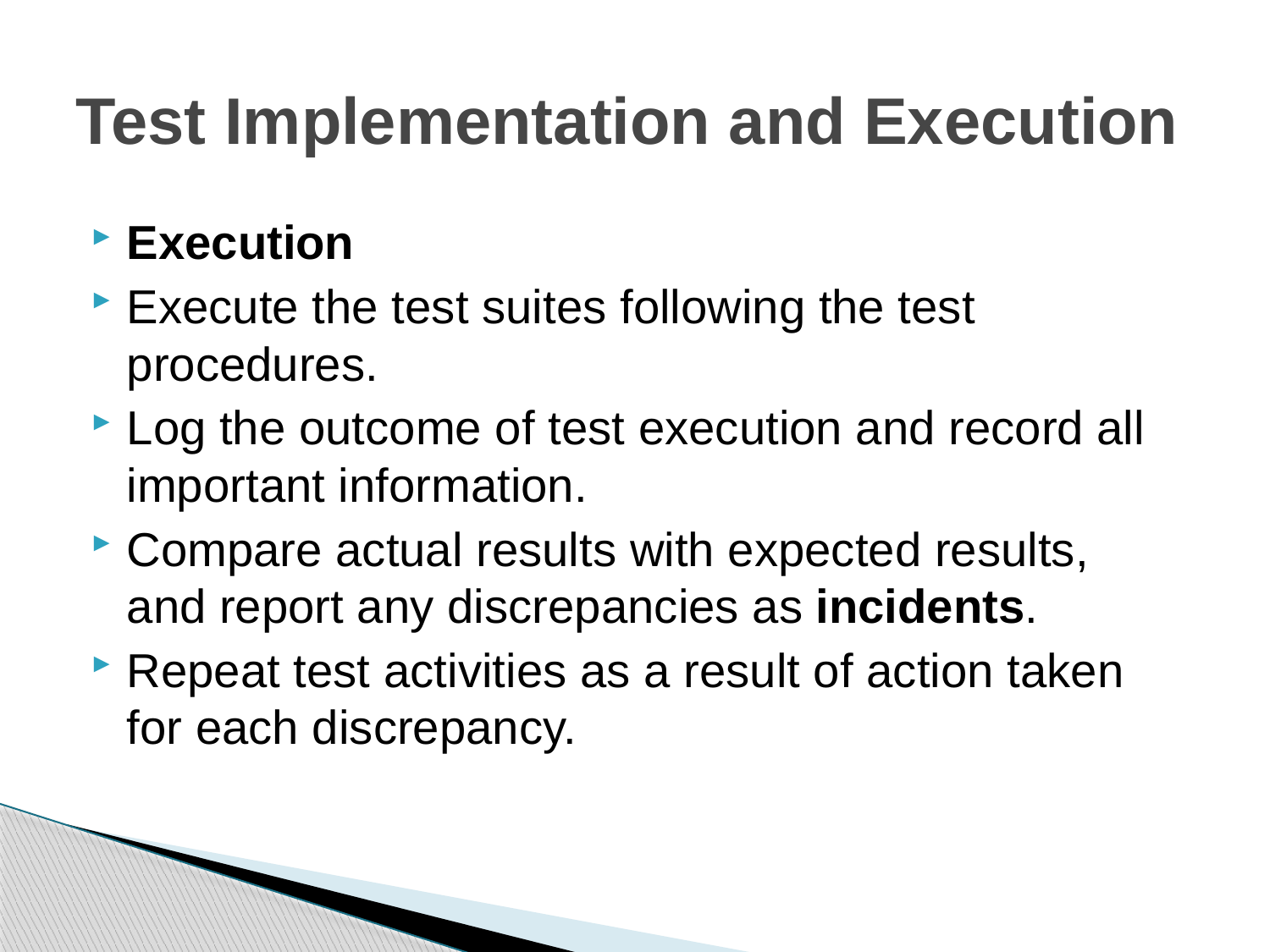

# Test Implementation and Execution
Execution
Execute the test suites following the test procedures.
Log the outcome of test execution and record all important information.
Compare actual results with expected results, and report any discrepancies as incidents.
Repeat test activities as a result of action taken for each discrepancy.